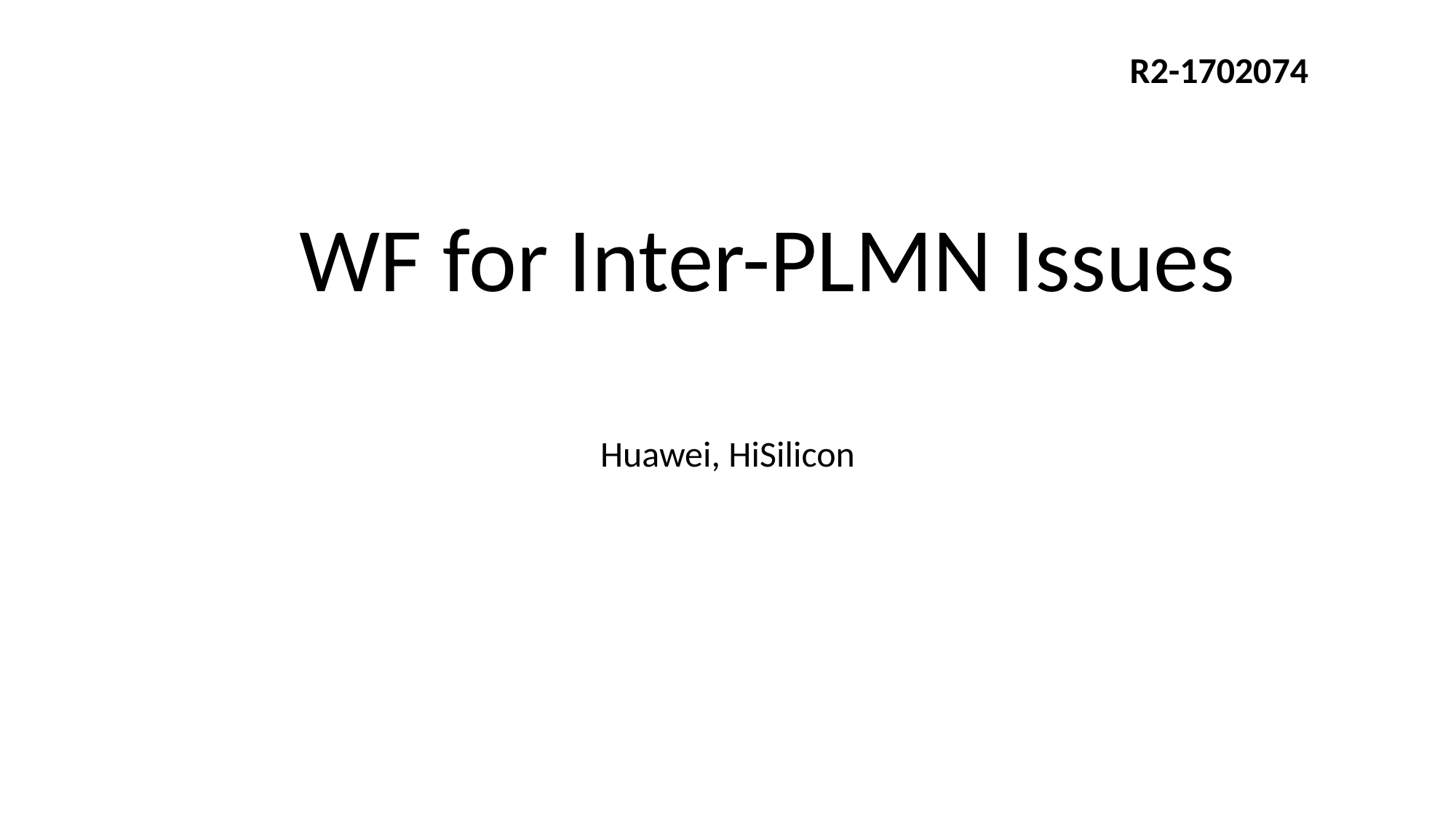

R2-1702074
# WF for Inter-PLMN Issues
Huawei, HiSilicon